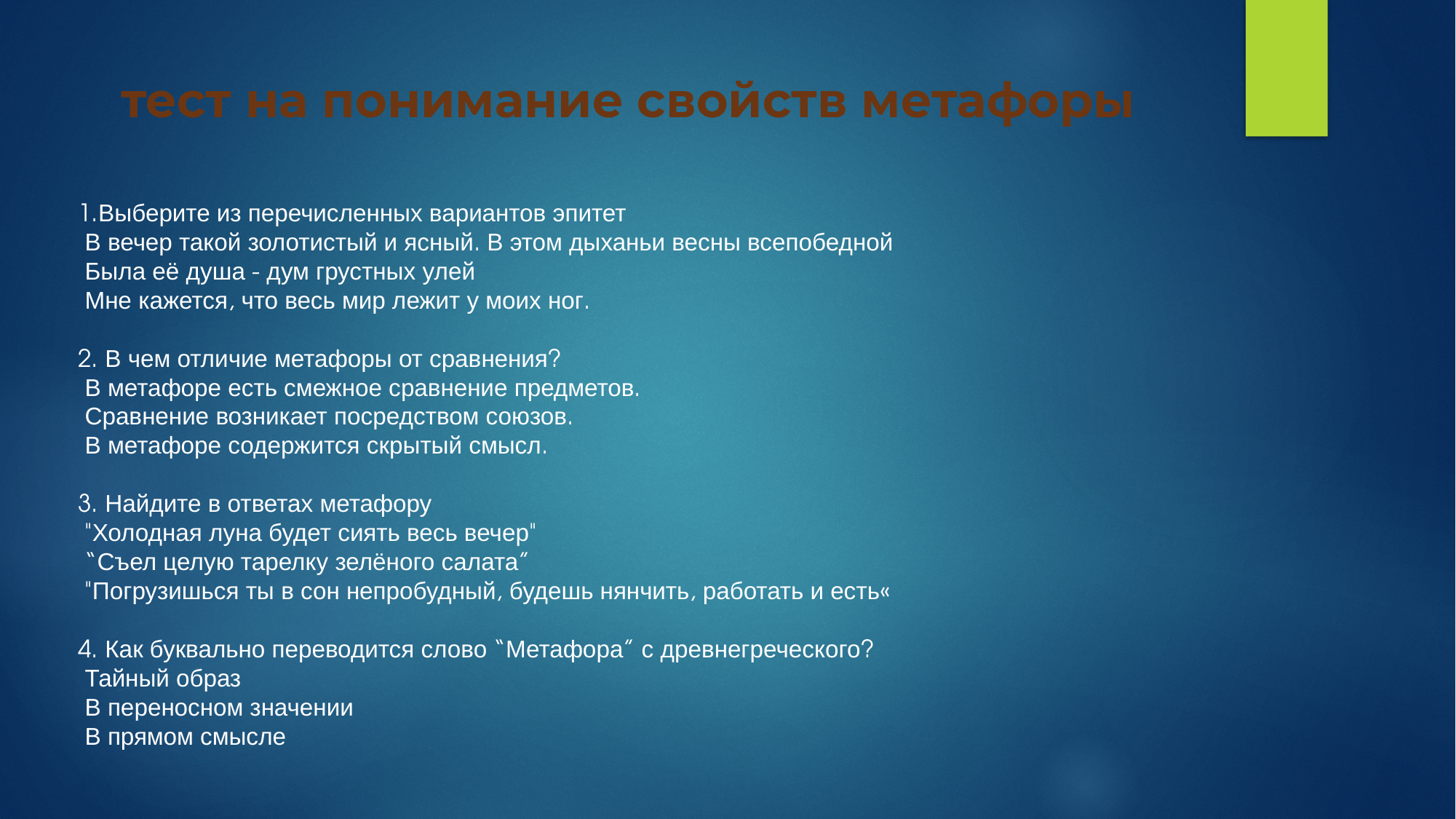

тест на понимание свойств метафоры
1.Выберите из перечисленных вариантов эпитет
 В вечер такой золотистый и ясный. В этом дыханьи весны всепобедной
 Была её душа - дум грустных улей
 Мне кажется, что весь мир лежит у моих ног.

2. В чем отличие метафоры от сравнения?
 В метафоре есть смежное сравнение предметов.
 Сравнение возникает посредством союзов.
 В метафоре содержится скрытый смысл.

3. Найдите в ответах метафору
 "Холодная луна будет сиять весь вечер"
 “Съел целую тарелку зелёного салата”
 "Погрузишься ты в сон непробудный, будешь нянчить, работать и есть«

4. Как буквально переводится слово “Метафора” с древнегреческого?
 Тайный образ
 В переносном значении
 В прямом смысле